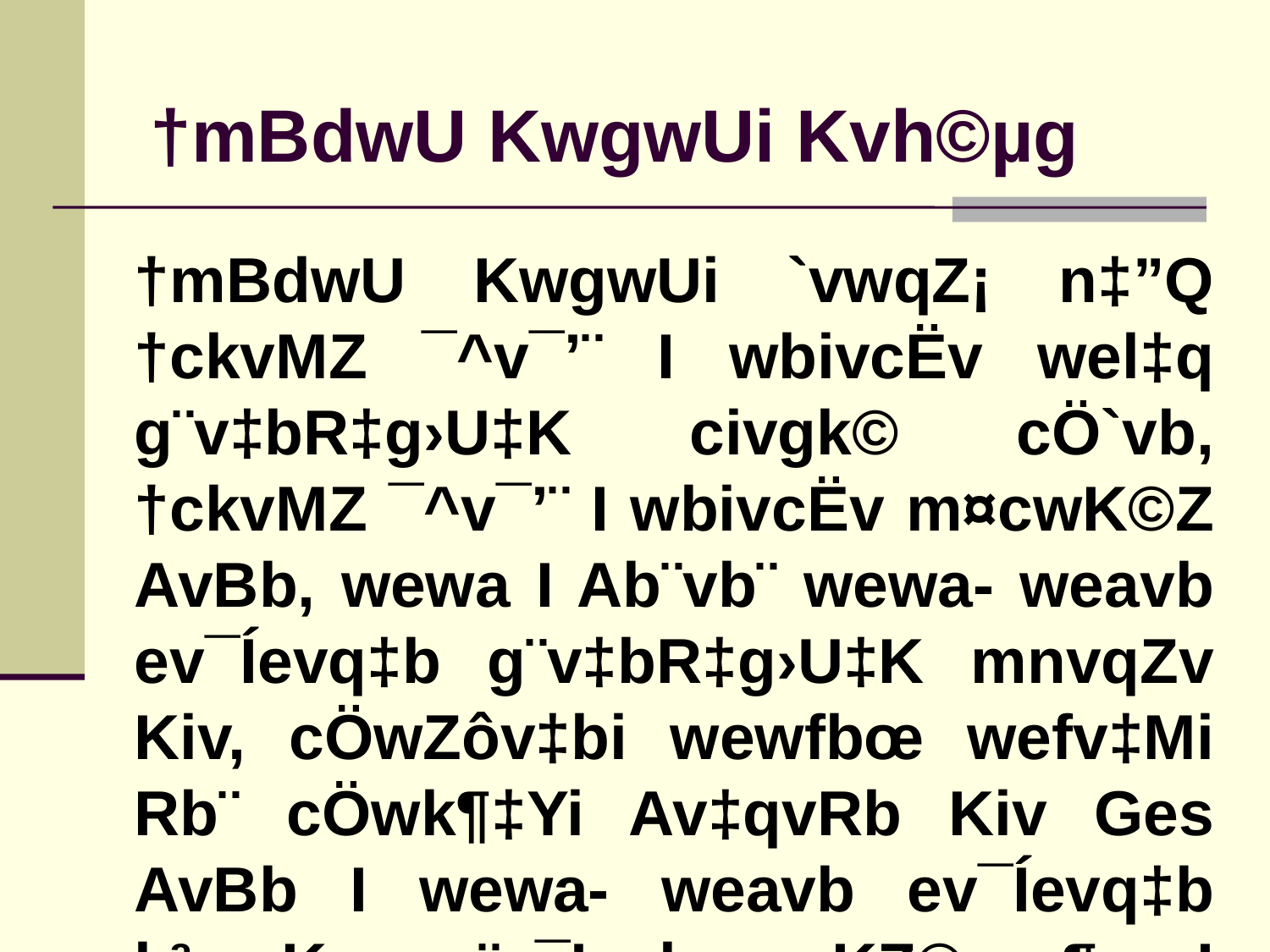

# †mBdwU KwgwUi Kvh©µg
	†mBdwU KwgwUi `vwqZ¡ n‡”Q †ckvMZ ¯^v¯’¨ I wbivcËv wel‡q g¨v‡bR‡g›U‡K civgk© cÖ`vb, †ckvMZ ¯^v¯’¨ I wbivcËv m¤cwK©Z AvBb, wewa I Ab¨vb¨ wewa- weavb ev¯Íevq‡b g¨v‡bR‡g›U‡K mnvqZv Kiv, cÖwZôv‡bi wewfbœ wefv‡Mi Rb¨ cÖwk¶‡Yi Av‡qvRb Kiv Ges AvBb I wewa- weavb ev¯Íevq‡b kªwgK, e¨e¯’vcbv KZ©…c¶ I KjKviLvbv I cÖwZôvb cwi`k©b Awa`ßi Gi mv‡_ †hvMv‡hvM i¶v Kiv (wewa-85 I Zdwmj-4, weGjAvi)|